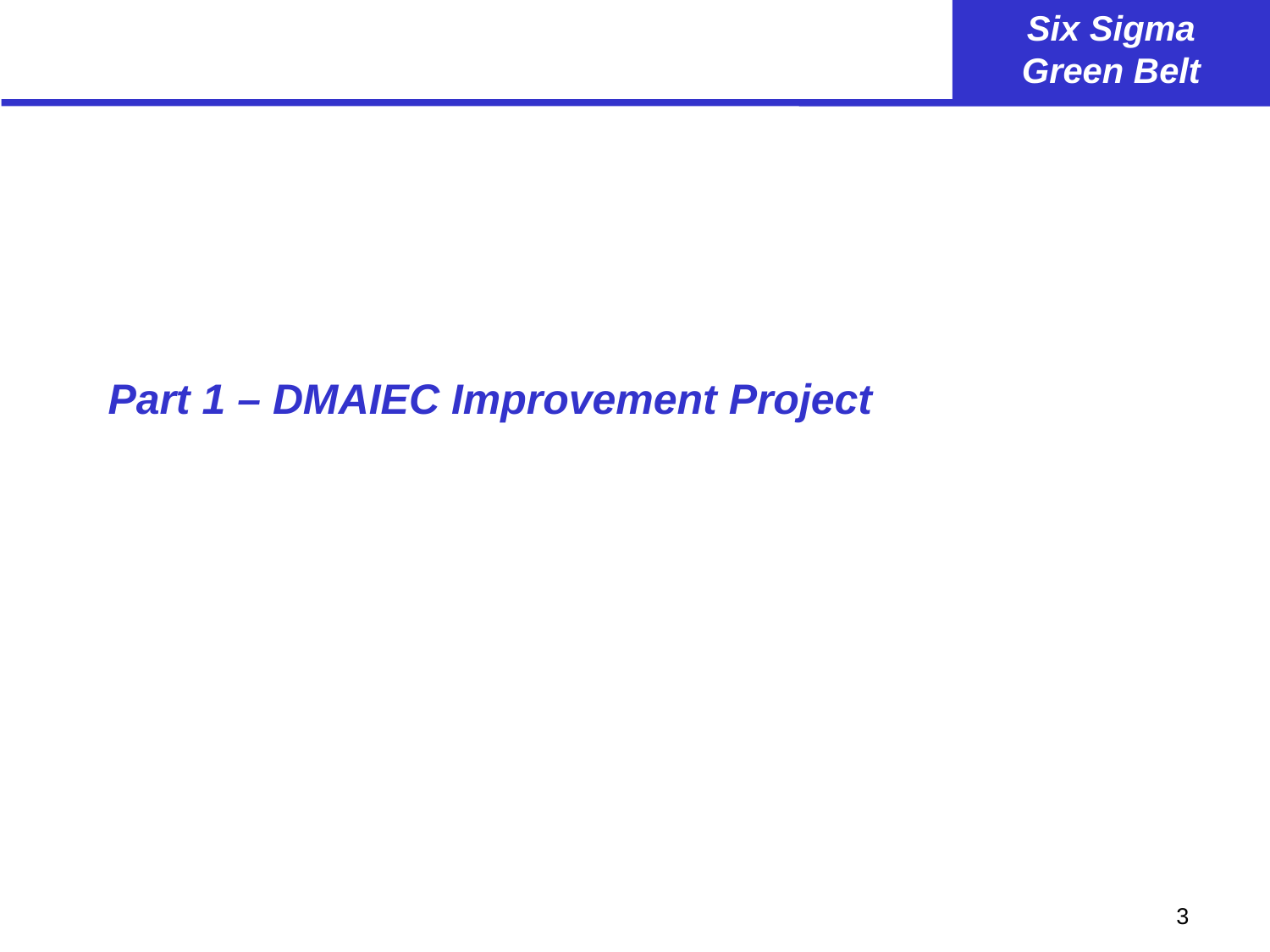

# Part 1 – DMAIEC Improvement Project